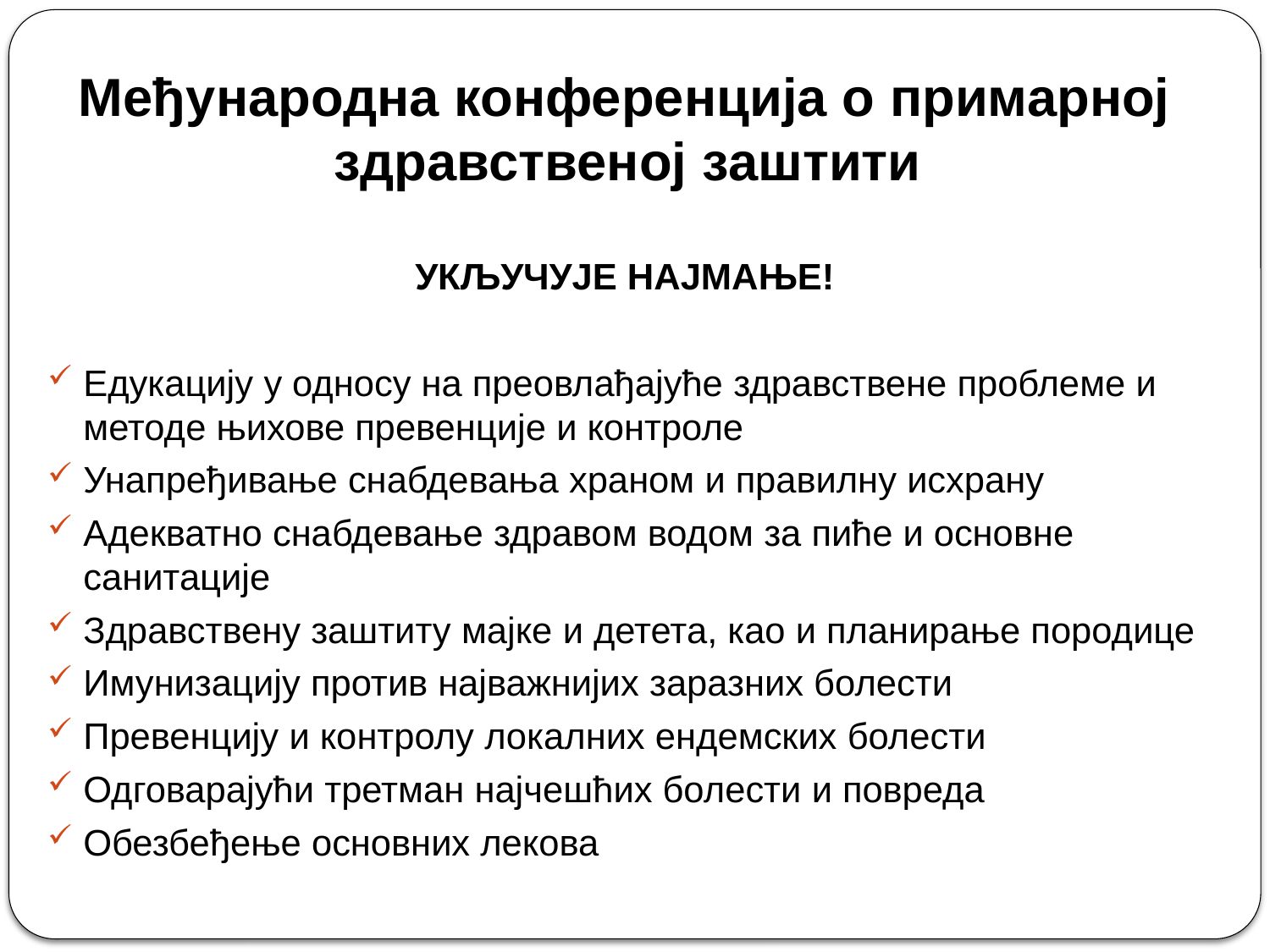

Међународна конференција о примарној здравственој заштити

УКЉУЧУЈЕ НАЈМАЊЕ!

Едукацију у односу на преовлађајуће здравствене проблеме и методе њихове превенције и контроле
Унапређивање снабдевања храном и правилну исхрану
Адекватно снабдевање здравом водом за пиће и основне санитације
Здравствену заштиту мајке и детета, као и планирање породице
Имунизацију против најважнијих заразних болести
Превенцију и контролу локалних ендемских болести
Одговарајући третман најчешћих болести и повреда
Обезбеђење основних лекова